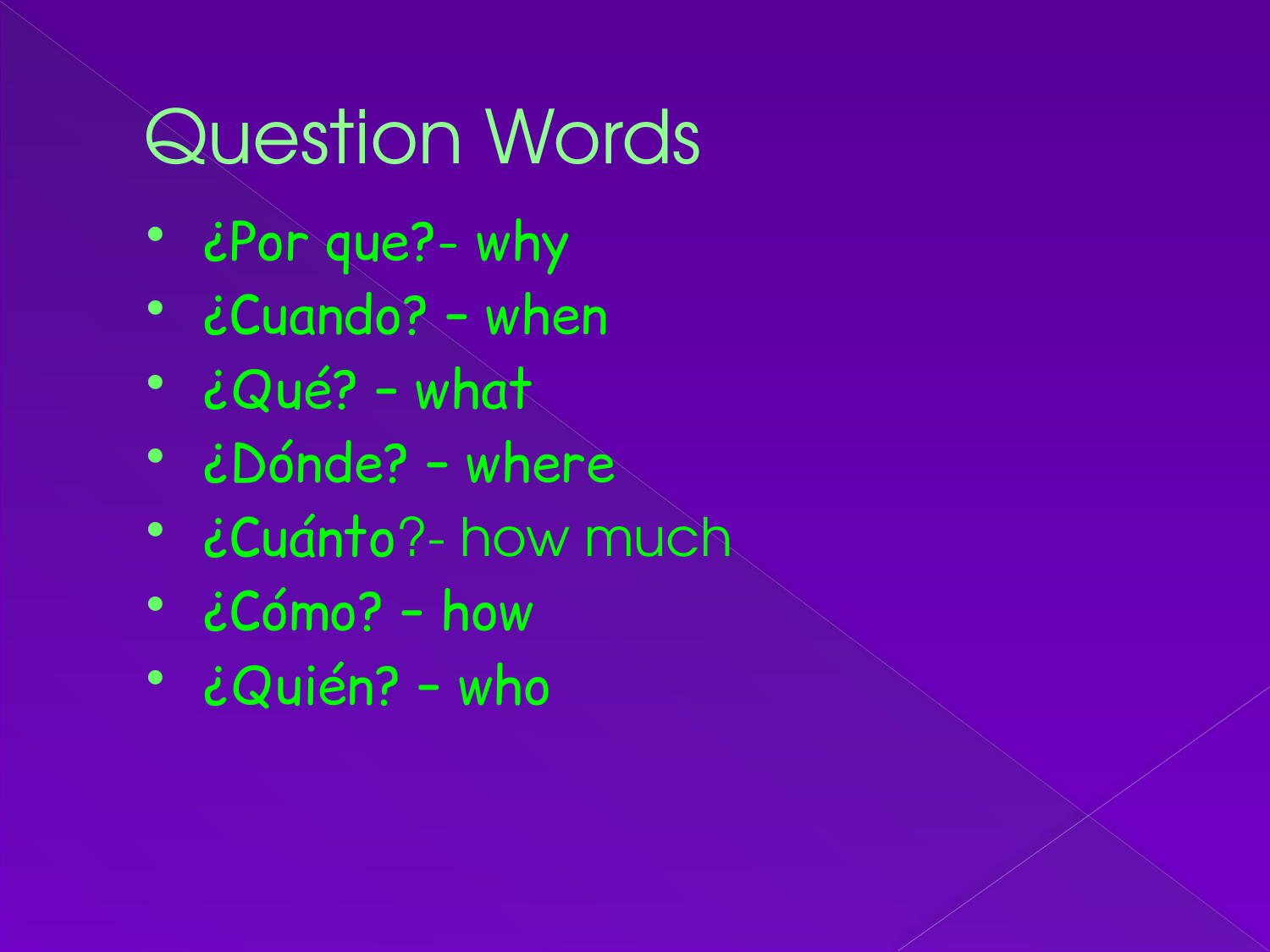

# Question Words
¿Por que?- why
¿Cuando? – when
¿Qué? – what
¿Dónde? – where
¿Cuánto?- how much
¿Cómo? – how
¿Quién? – who